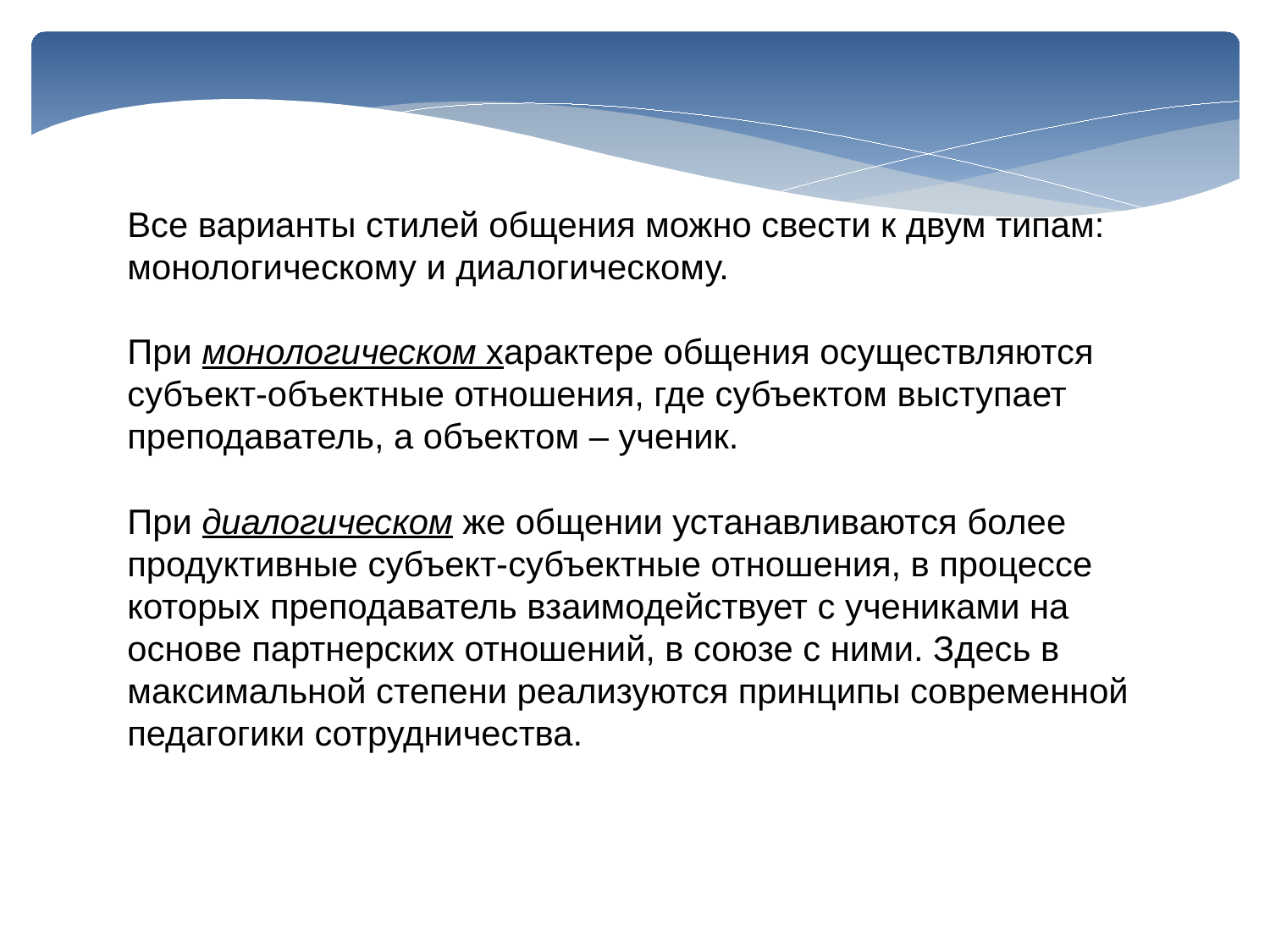

Все варианты стилей общения можно свести к двум типам: монологическому и диалогическому.

При монологическом характере общения осуществляются субъект-объектные отношения, где субъектом выступает преподаватель, а объектом – ученик.

При диалогическом же общении устанавливаются более продуктивные субъект-субъектные отношения, в процессе которых преподаватель взаимодействует с учениками на основе партнерских отношений, в союзе с ними. Здесь в максимальной степени реализуются принципы современной педагогики сотрудничества.